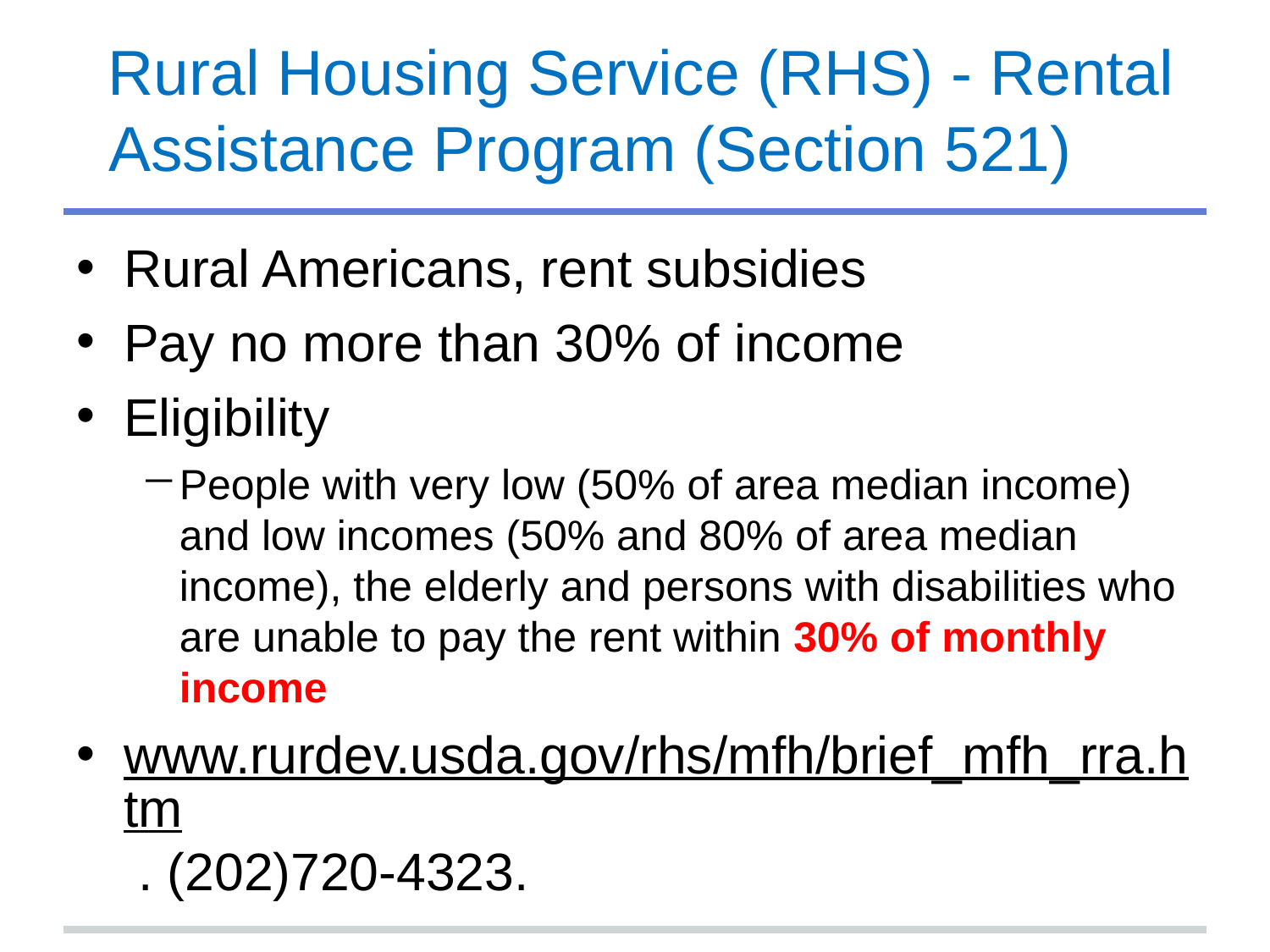

# Rural Housing Service (RHS) - Rental Assistance Program (Section 521)
Rural Americans, rent subsidies
Pay no more than 30% of income
Eligibility
People with very low (50% of area median income) and low incomes (50% and 80% of area median income), the elderly and persons with disabilities who are unable to pay the rent within 30% of monthly income
www.rurdev.usda.gov/rhs/mfh/brief_mfh_rra.htm . (202)720-4323.